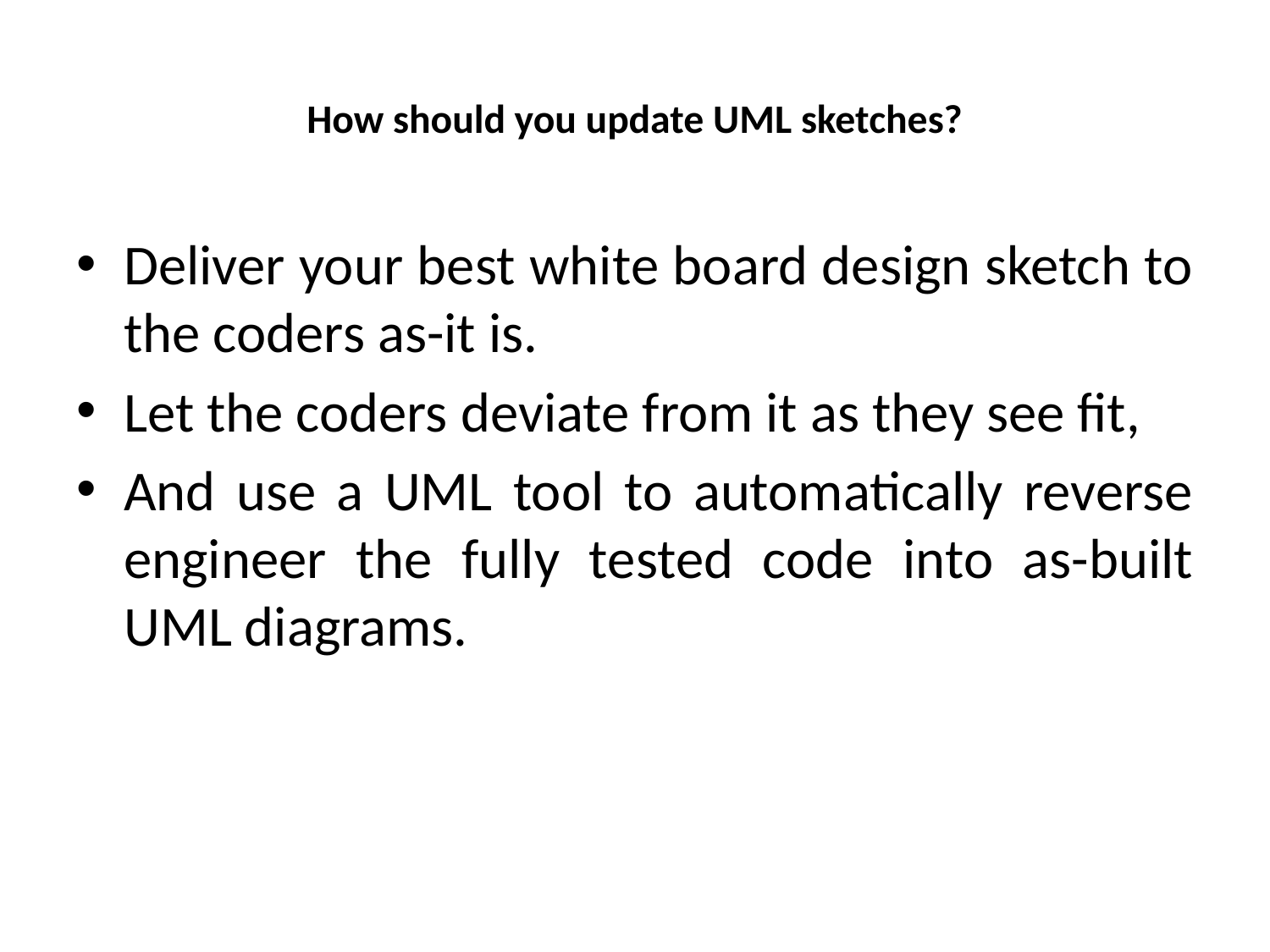

# How should you update UML sketches?
Deliver your best white board design sketch to the coders as-it is.
Let the coders deviate from it as they see fit,
And use a UML tool to automatically reverse engineer the fully tested code into as-built UML diagrams.